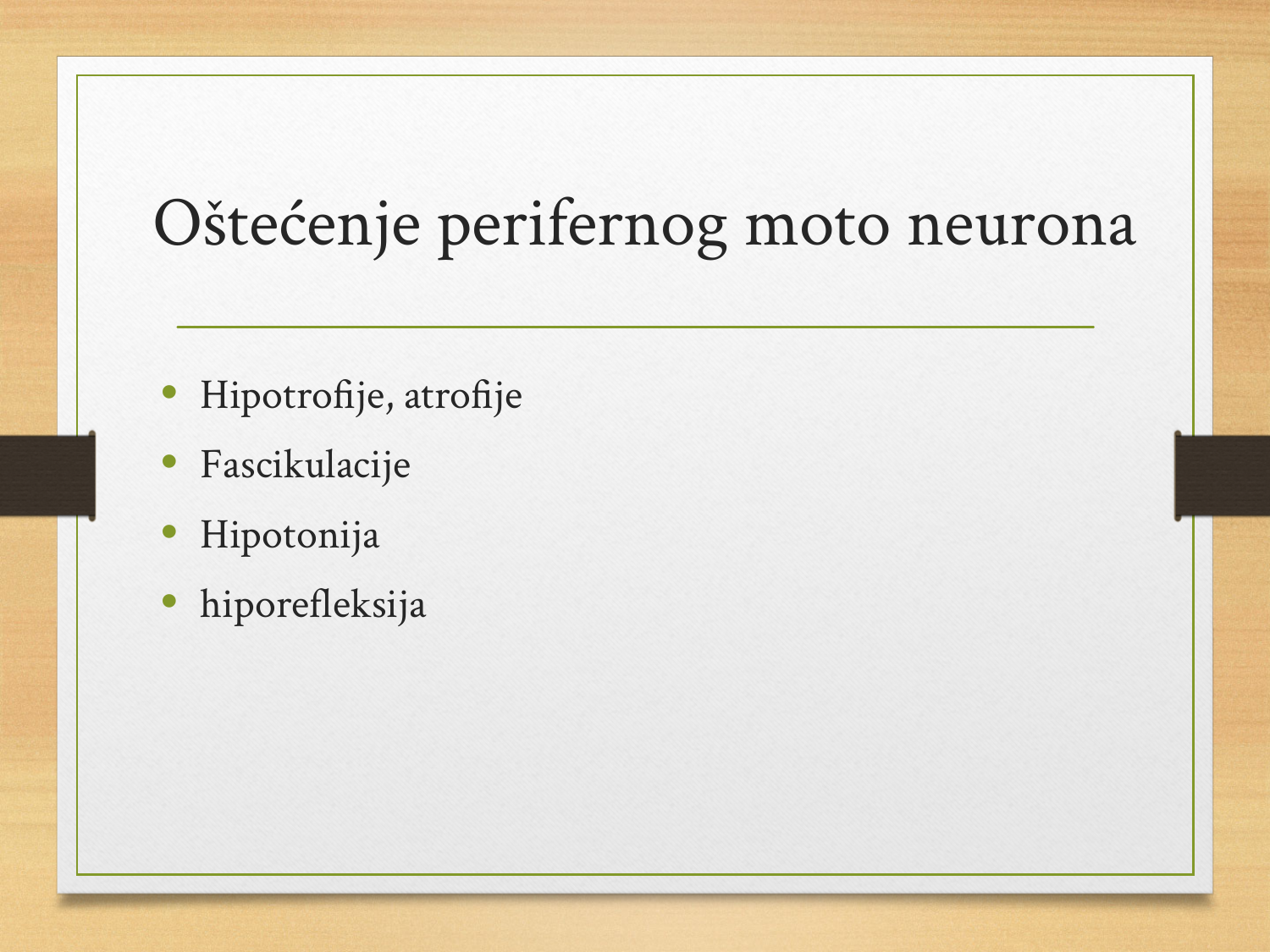

# Oštećenje perifernog moto neurona
Hipotrofije, atrofije
Fascikulacije
Hipotonija
hiporefleksija